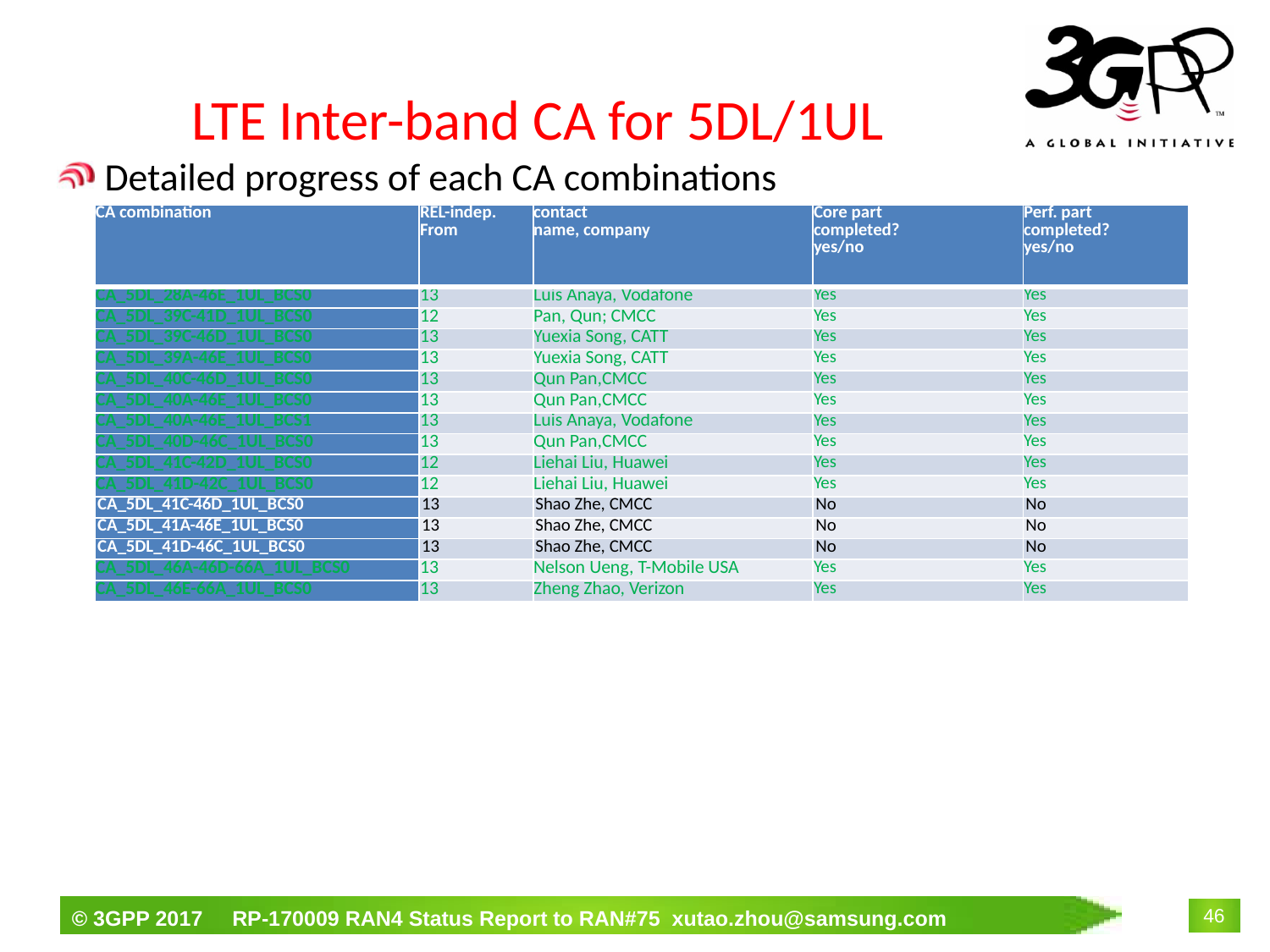

# LTE Inter-band CA for 5DL/1UL
Detailed progress of each CA combinations

| CA combination | REL-indep. From | contact name, company | Core part completed? yes/no | Perf. part completed? yes/no |
| --- | --- | --- | --- | --- |
| CA\_5DL\_28A-46E\_1UL\_BCS0 | 13 | Luis Anaya, Vodafone | Yes | Yes |
| CA\_5DL\_39C-41D\_1UL\_BCS0 | 12 | Pan, Qun; CMCC | Yes | Yes |
| CA\_5DL\_39C-46D\_1UL\_BCS0 | 13 | Yuexia Song, CATT | Yes | Yes |
| CA\_5DL\_39A-46E\_1UL\_BCS0 | 13 | Yuexia Song, CATT | Yes | Yes |
| CA\_5DL\_40C-46D\_1UL\_BCS0 | 13 | Qun Pan,CMCC | Yes | Yes |
| CA\_5DL\_40A-46E\_1UL\_BCS0 | 13 | Qun Pan,CMCC | Yes | Yes |
| CA\_5DL\_40A-46E\_1UL\_BCS1 | 13 | Luis Anaya, Vodafone | Yes | Yes |
| CA\_5DL\_40D-46C\_1UL\_BCS0 | 13 | Qun Pan,CMCC | Yes | Yes |
| CA\_5DL\_41C-42D\_1UL\_BCS0 | 12 | Liehai Liu, Huawei | Yes | Yes |
| CA\_5DL\_41D-42C\_1UL\_BCS0 | 12 | Liehai Liu, Huawei | Yes | Yes |
| CA\_5DL\_41C-46D\_1UL\_BCS0 | 13 | Shao Zhe, CMCC | No | No |
| CA\_5DL\_41A-46E\_1UL\_BCS0 | 13 | Shao Zhe, CMCC | No | No |
| CA\_5DL\_41D-46C\_1UL\_BCS0 | 13 | Shao Zhe, CMCC | No | No |
| CA\_5DL\_46A-46D-66A\_1UL\_BCS0 | 13 | Nelson Ueng, T-Mobile USA | Yes | Yes |
| CA\_5DL\_46E-66A\_1UL\_BCS0 | 13 | Zheng Zhao, Verizon | Yes | Yes |